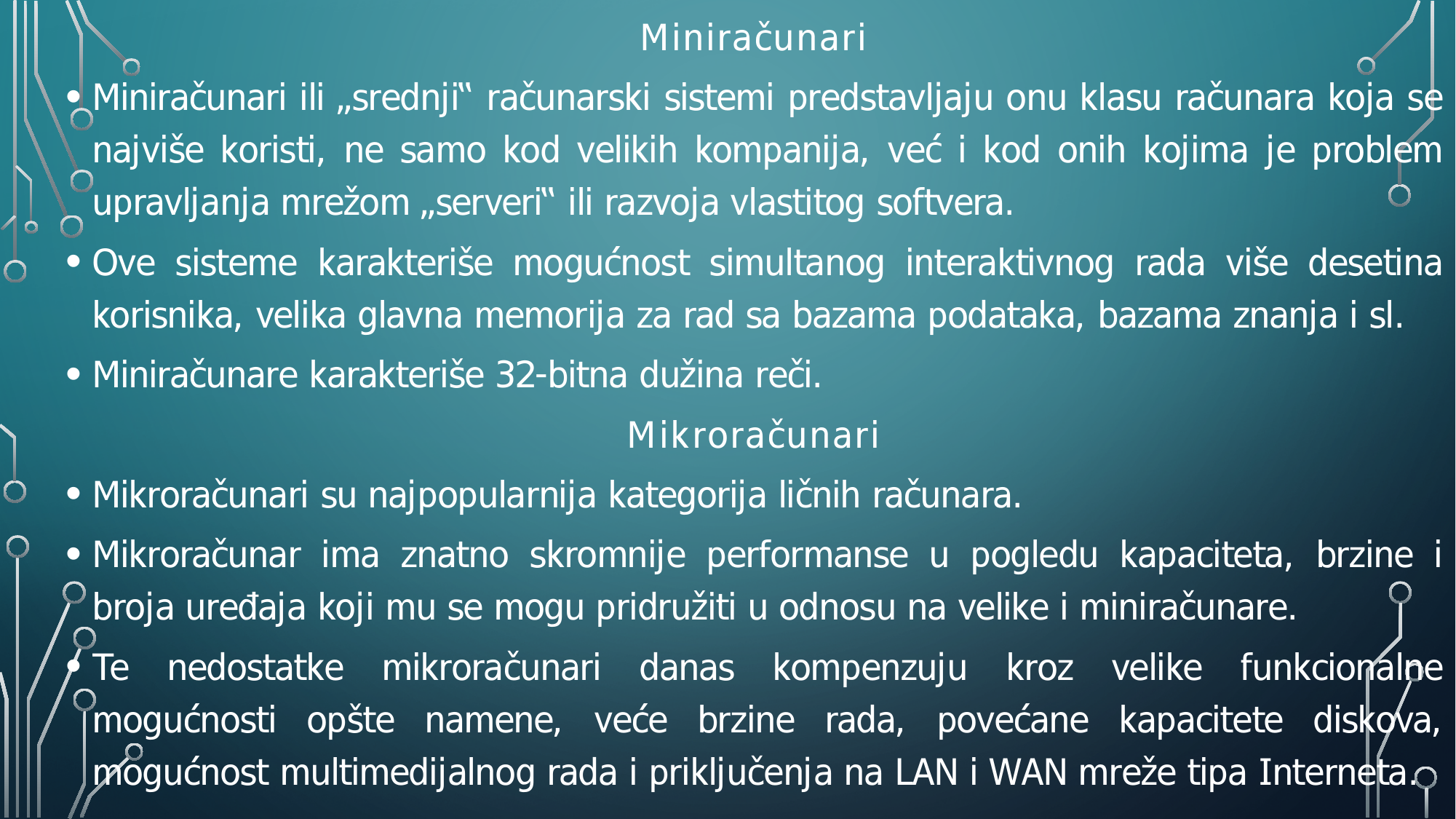

Miniračunari
Miniračunari ili „srednji“ računarski sistemi predstavljaju onu klasu računara koja se najviše koristi, ne samo kod velikih kompanija, već i kod onih kojima je problem upravljanja mrežom „serveri“ ili razvoja vlastitog softvera.
Ove sisteme karakteriše mogućnost simultanog interaktivnog rada više desetina korisnika, velika glavna memorija za rad sa bazama podataka, bazama znanja i sl.
Miniračunare karakteriše 32-bitna dužina reči.
Mikroračunari
Mikroračunari su najpopularnija kategorija ličnih računara.
Mikroračunar ima znatno skromnije performanse u pogledu kapaciteta, brzine i broja uređaja koji mu se mogu pridružiti u odnosu na velike i miniračunare.
Te nedostatke mikroračunari danas kompenzuju kroz velike funkcionalne mogućnosti opšte namene, veće brzine rada, povećane kapacitete diskova, mogućnost multimedijalnog rada i priključenja na LAN i WAN mreže tipa Interneta.